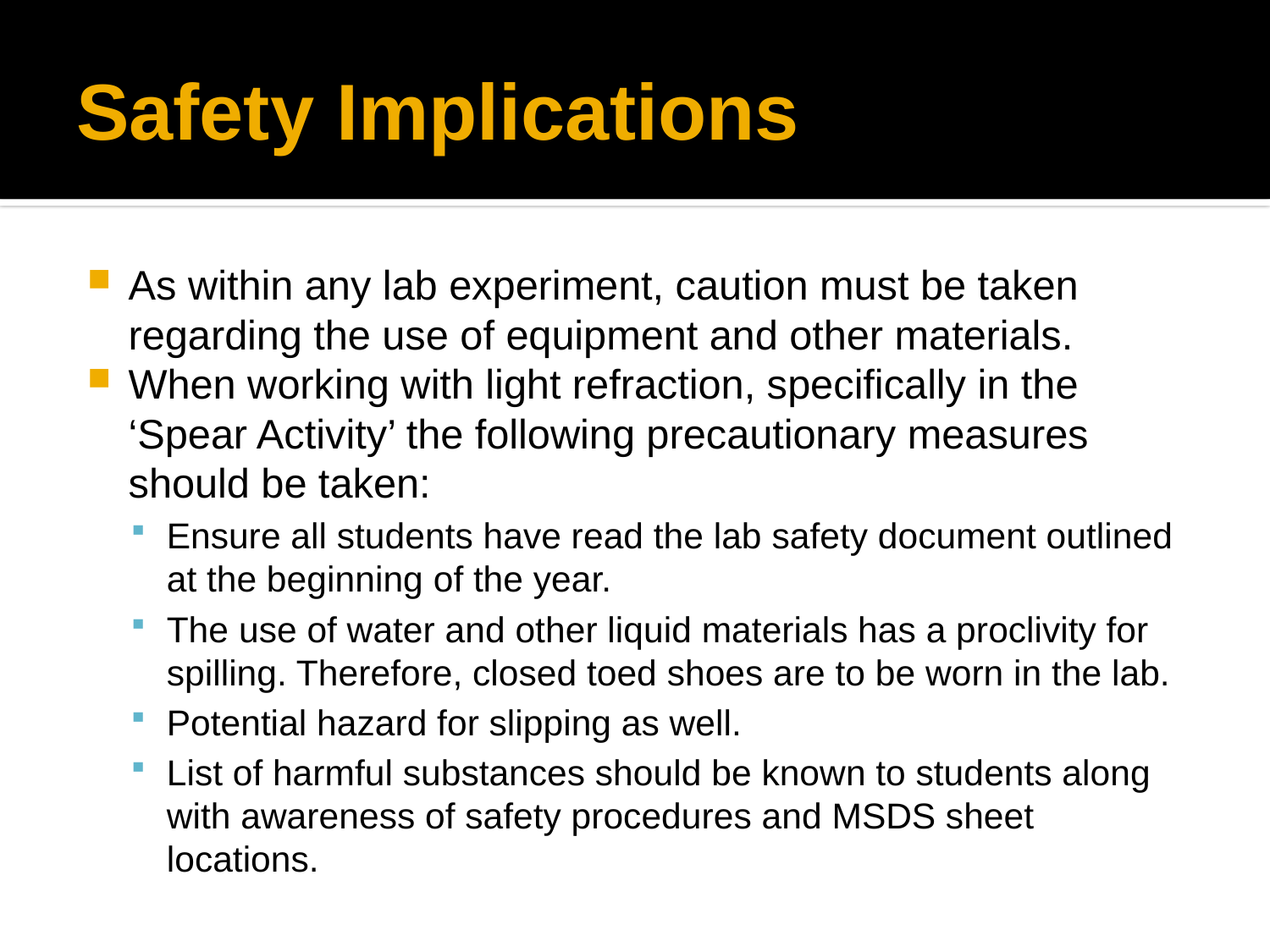

# Safety Implications
As within any lab experiment, caution must be taken regarding the use of equipment and other materials.
When working with light refraction, specifically in the ‘Spear Activity’ the following precautionary measures should be taken:
Ensure all students have read the lab safety document outlined at the beginning of the year.
The use of water and other liquid materials has a proclivity for spilling. Therefore, closed toed shoes are to be worn in the lab.
Potential hazard for slipping as well.
List of harmful substances should be known to students along with awareness of safety procedures and MSDS sheet locations.